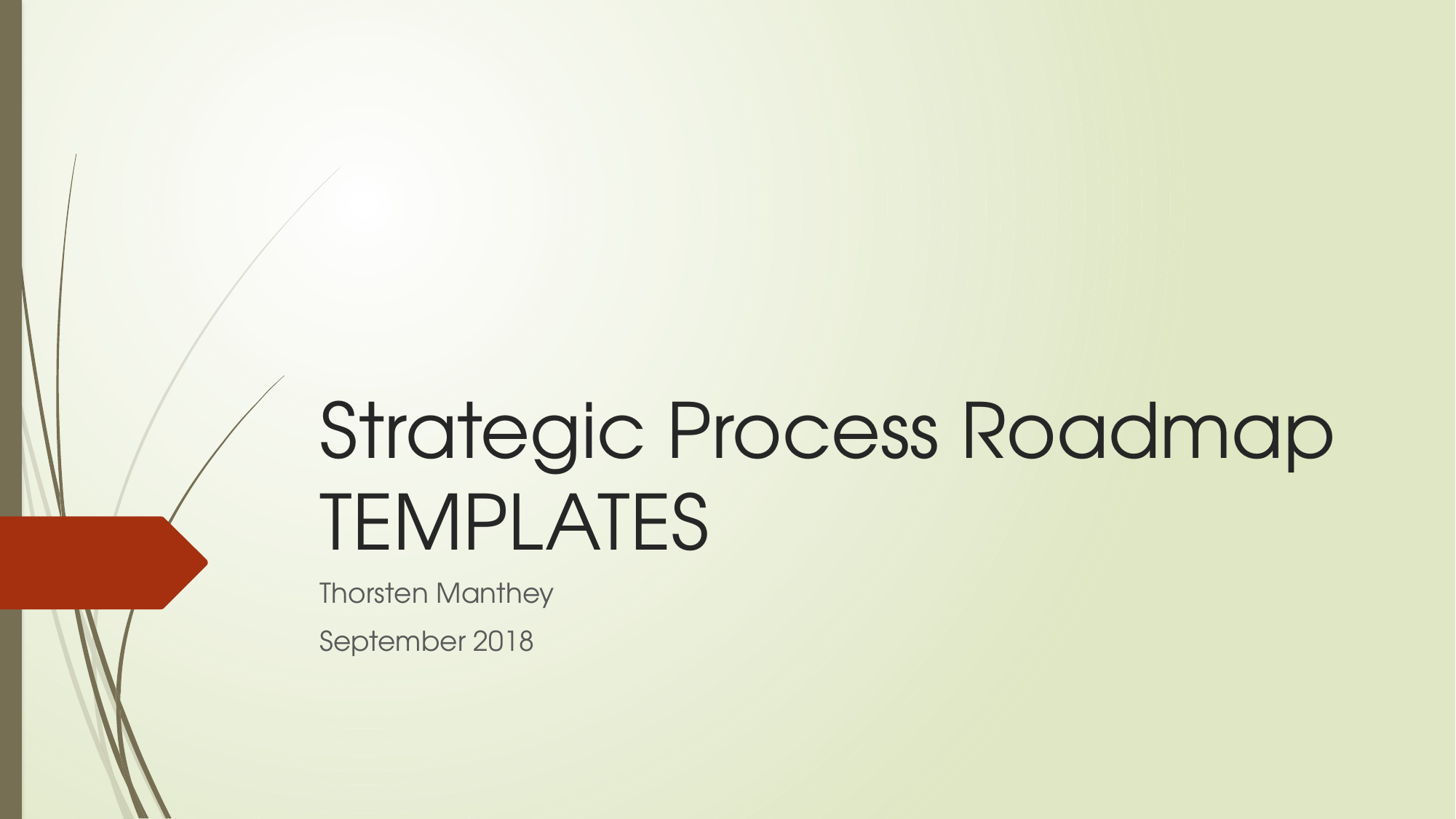

# Strategic Process Roadmap TEMPLATES
Thorsten Manthey
September 2018